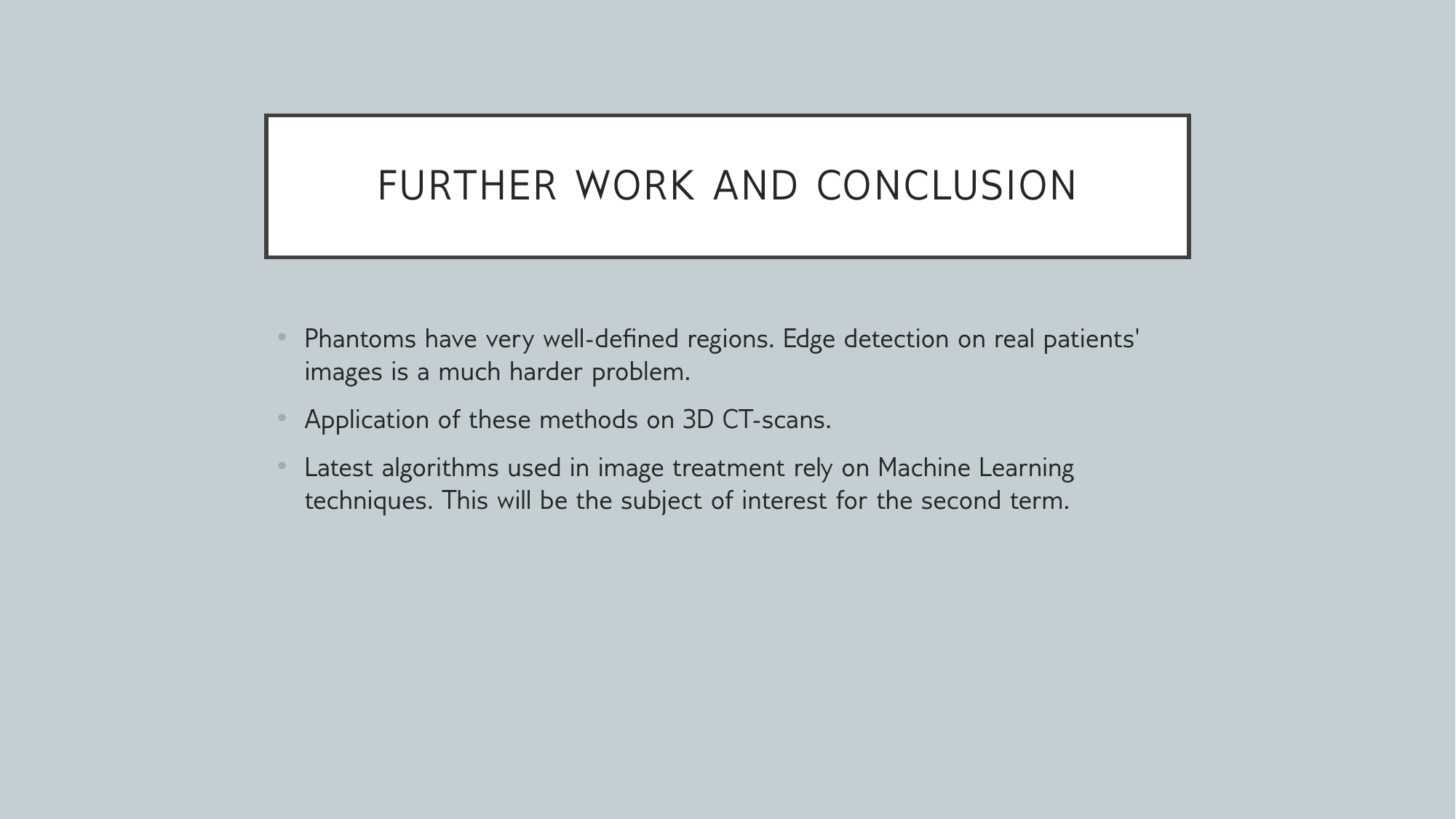

# Further work and Conclusion
Phantoms have very well-defined regions. Edge detection on real patients' images is a much harder problem.
Application of these methods on 3D CT-scans.
Latest algorithms used in image treatment rely on Machine Learning techniques. This will be the subject of interest for the second term.